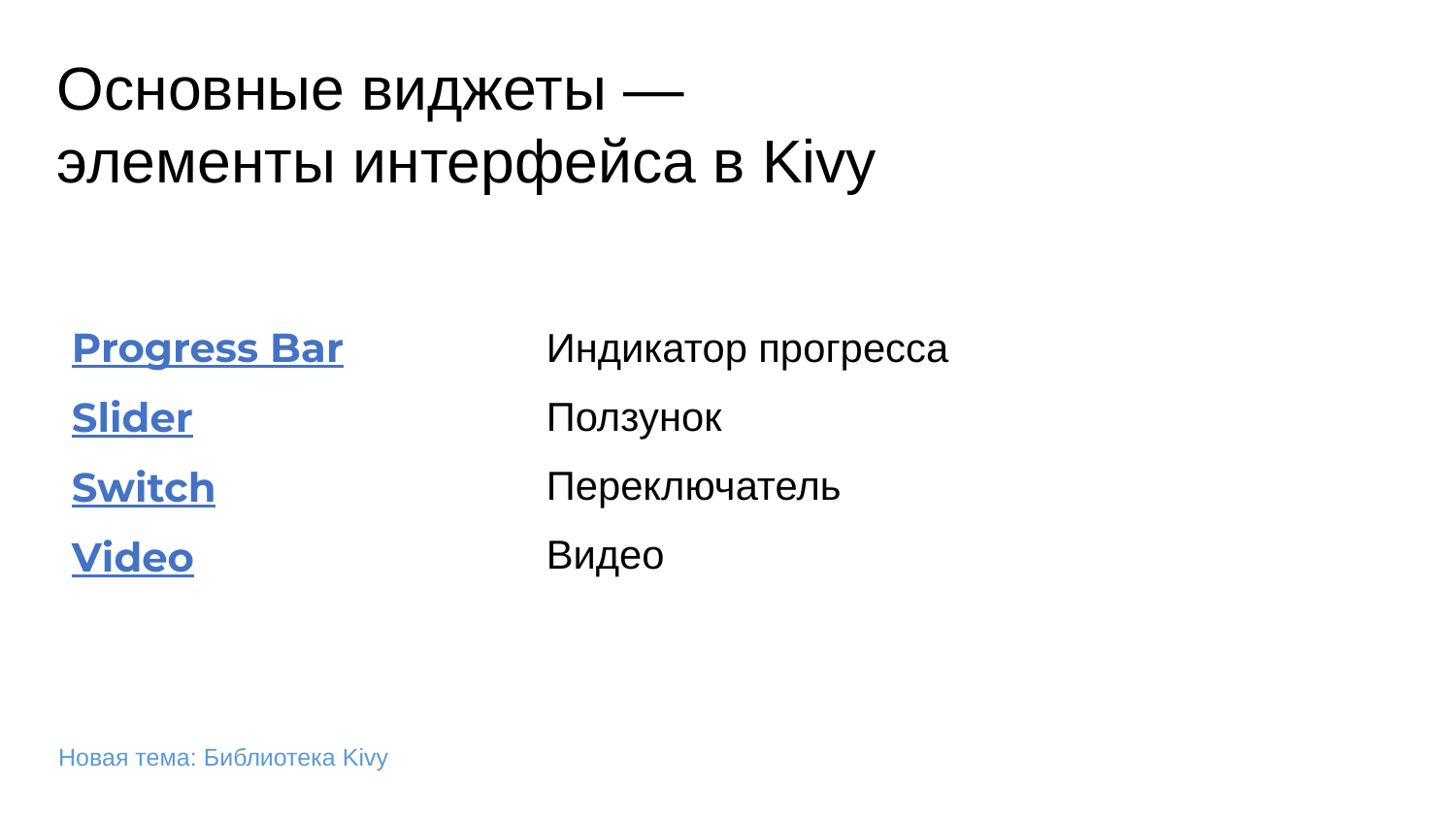

Основные виджеты —
элементы интерфейса в Kivy
Progress Bar
Slider
Switch
Video
Индикатор прогресса
Ползунок
Переключатель
Видео
Новая тема: Библиотека Kivy